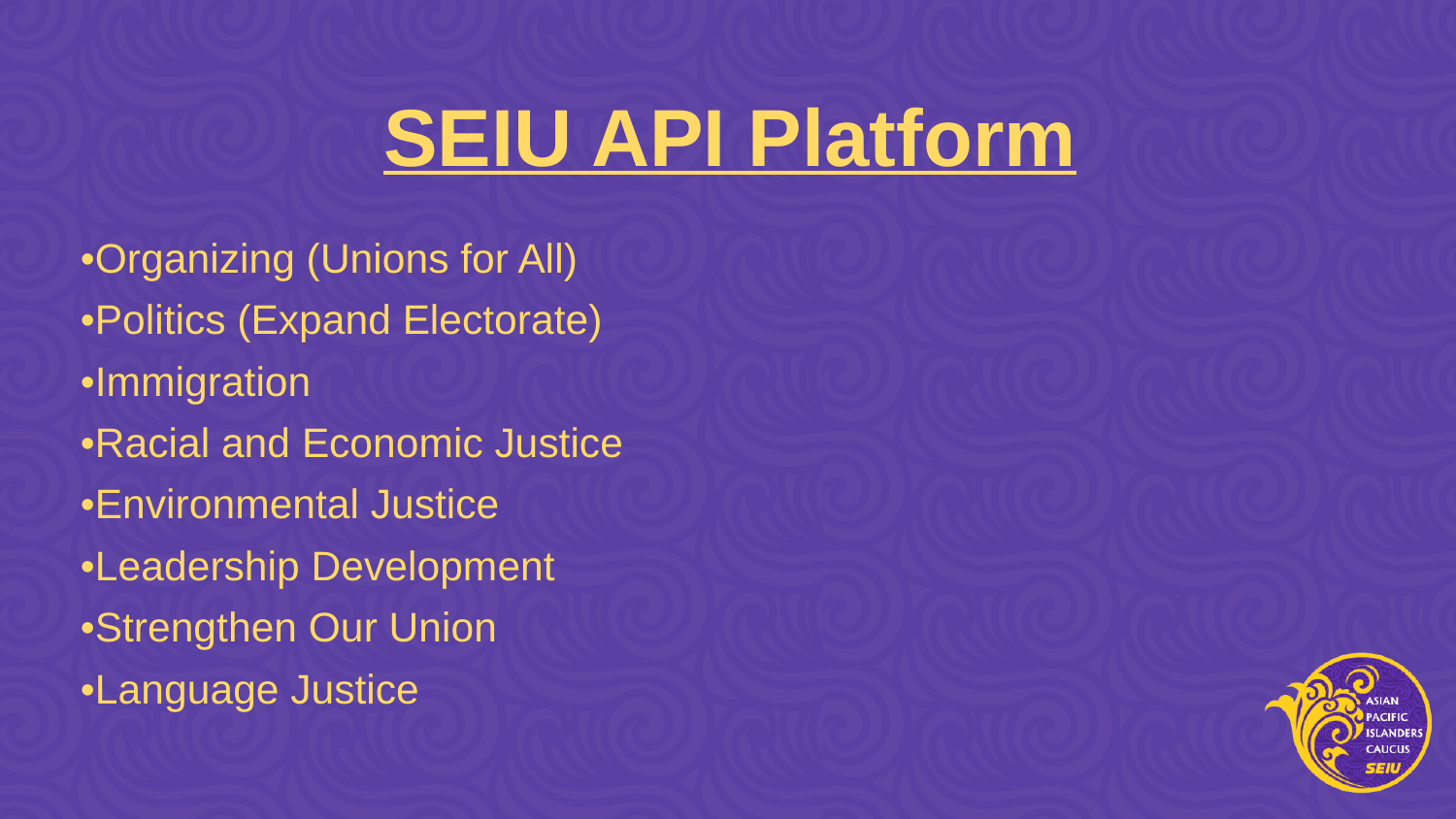

# SEIU API Platform

•Organizing (Unions for All)
•Politics (Expand Electorate)
•Immigration
•Racial and Economic Justice
•Environmental Justice
•Leadership Development
•Strengthen Our Union
•Language Justice